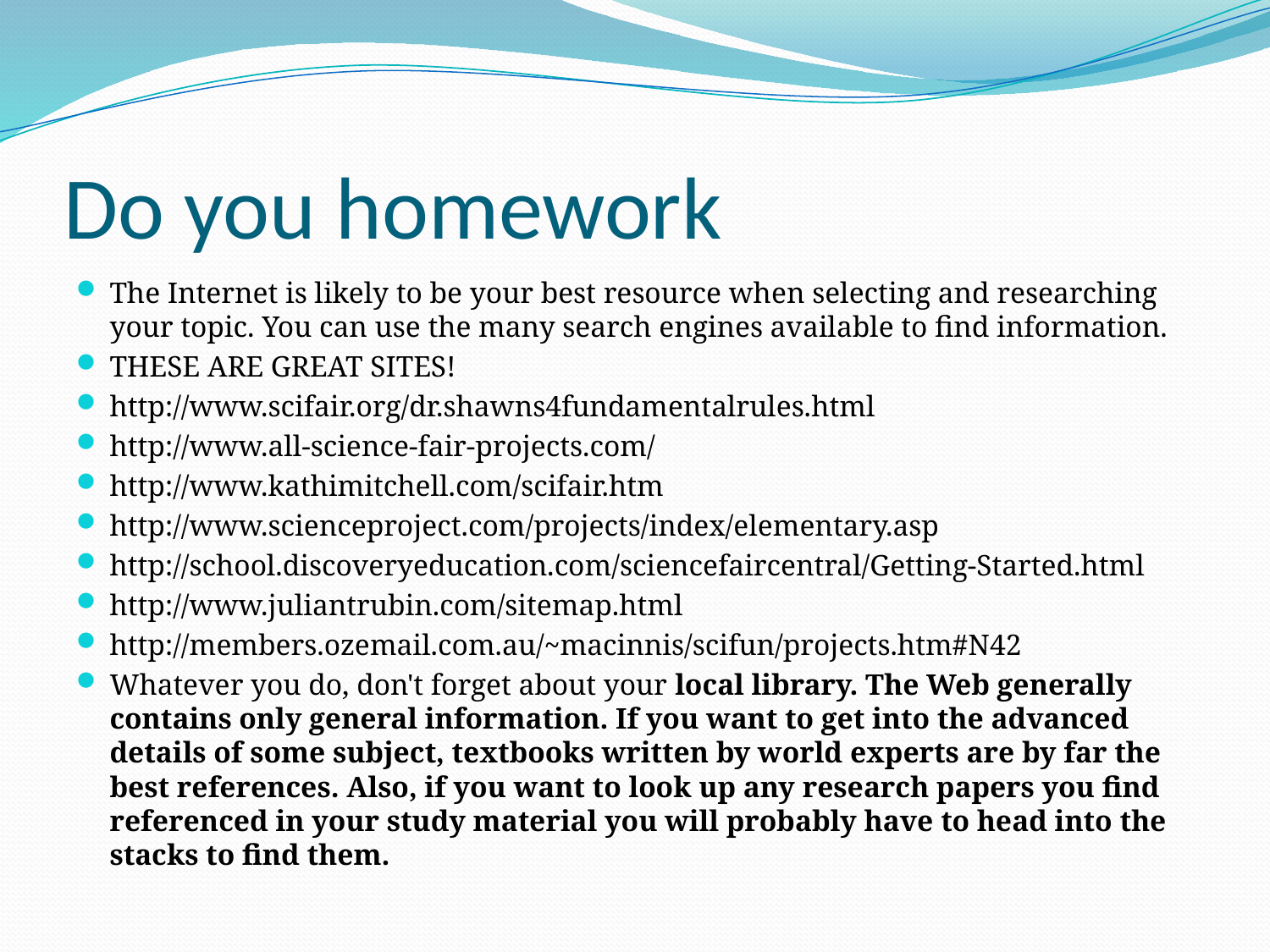

# Do you homework
The Internet is likely to be your best resource when selecting and researching your topic. You can use the many search engines available to find information.
THESE ARE GREAT SITES!
http://www.scifair.org/dr.shawns4fundamentalrules.html
http://www.all-science-fair-projects.com/
http://www.kathimitchell.com/scifair.htm
http://www.scienceproject.com/projects/index/elementary.asp
http://school.discoveryeducation.com/sciencefaircentral/Getting-Started.html
http://www.juliantrubin.com/sitemap.html
http://members.ozemail.com.au/~macinnis/scifun/projects.htm#N42
Whatever you do, don't forget about your local library. The Web generally contains only general information. If you want to get into the advanced details of some subject, textbooks written by world experts are by far the best references. Also, if you want to look up any research papers you find referenced in your study material you will probably have to head into the stacks to find them.